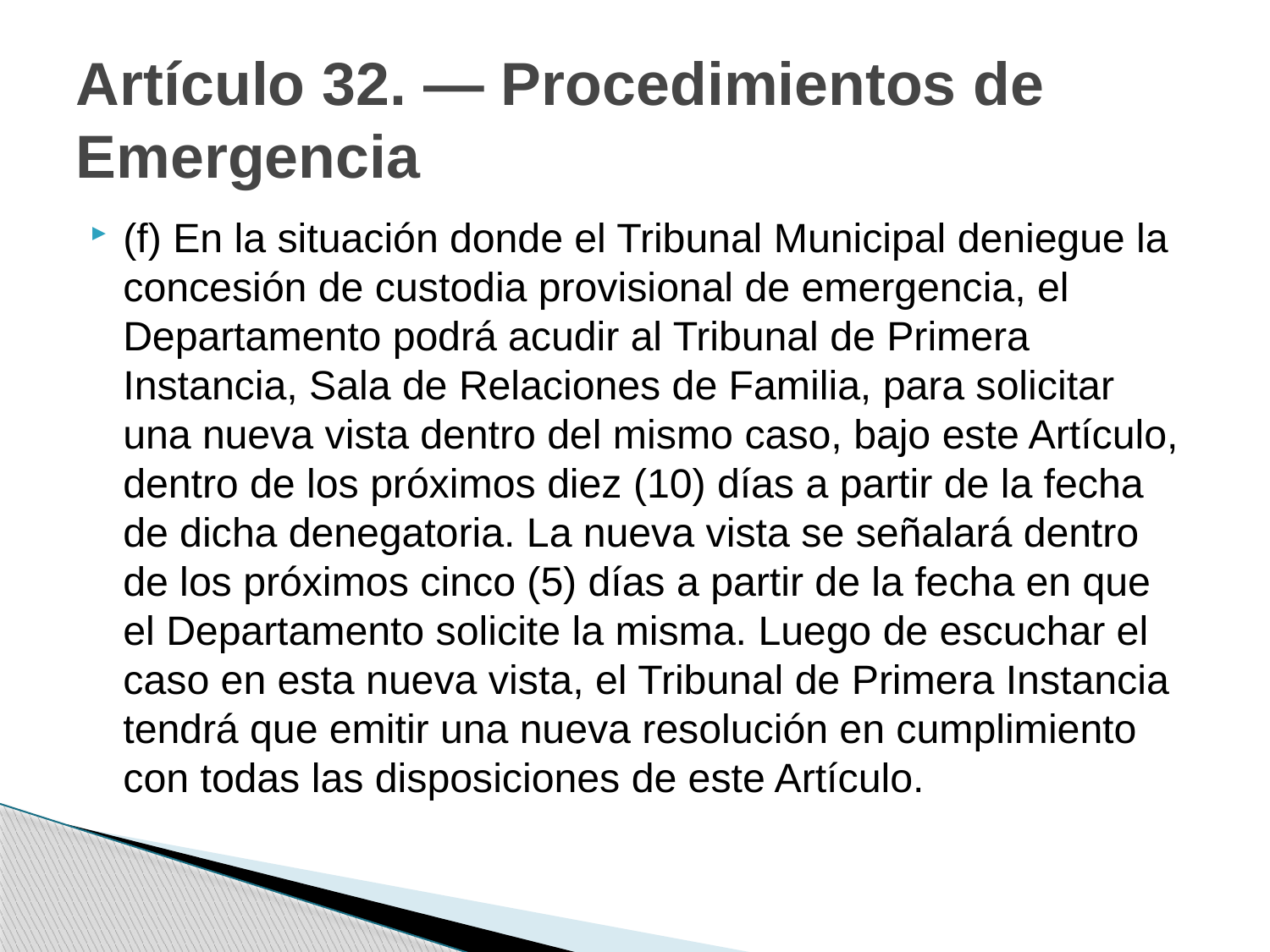

# Artículo 32. — Procedimientos de Emergencia
(f) En la situación donde el Tribunal Municipal deniegue la concesión de custodia provisional de emergencia, el Departamento podrá acudir al Tribunal de Primera Instancia, Sala de Relaciones de Familia, para solicitar una nueva vista dentro del mismo caso, bajo este Artículo, dentro de los próximos diez (10) días a partir de la fecha de dicha denegatoria. La nueva vista se señalará dentro de los próximos cinco (5) días a partir de la fecha en que el Departamento solicite la misma. Luego de escuchar el caso en esta nueva vista, el Tribunal de Primera Instancia tendrá que emitir una nueva resolución en cumplimiento con todas las disposiciones de este Artículo.